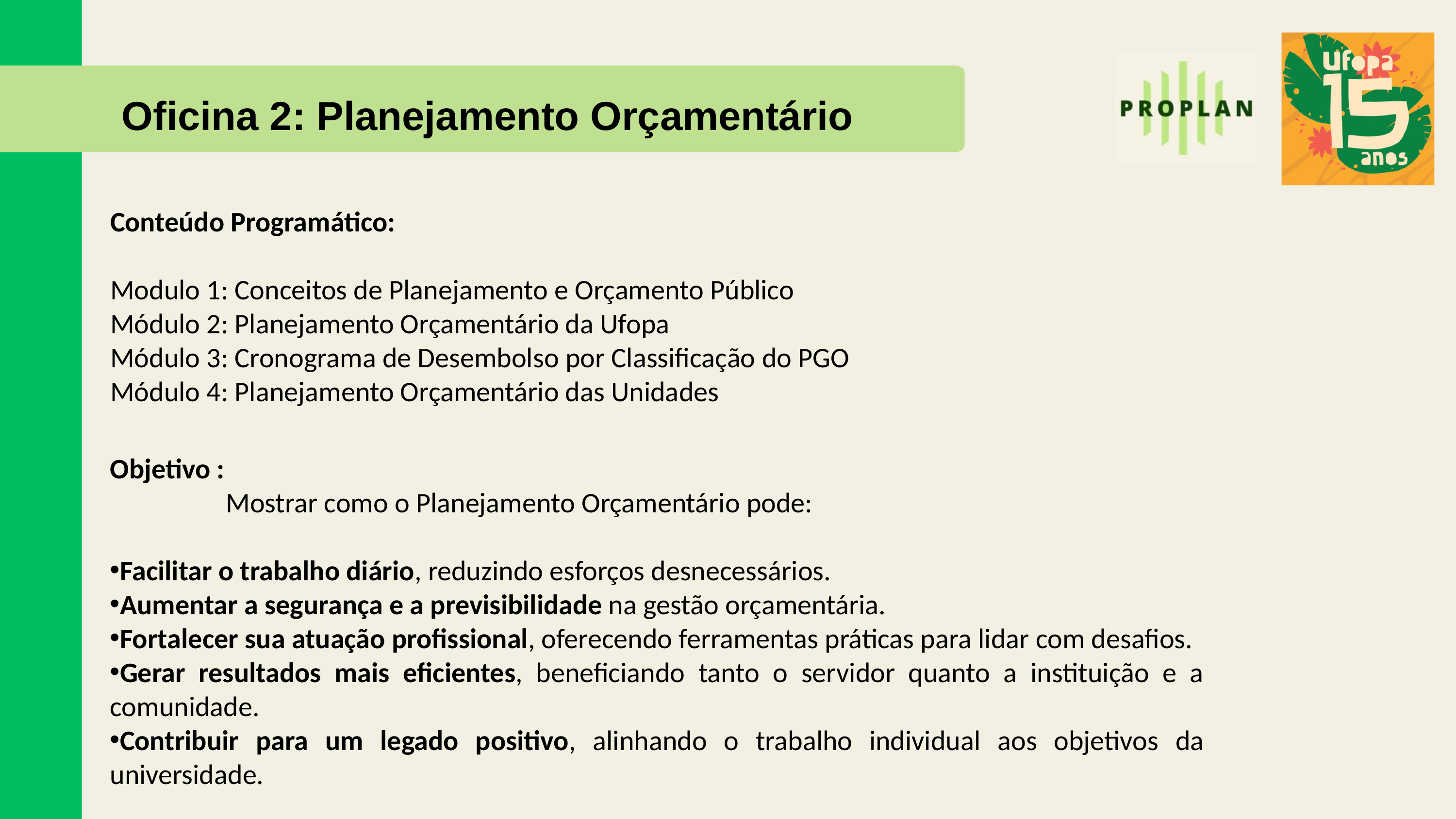

Oficina 2: Planejamento Orçamentário
Conteúdo Programático:

Modulo 1: Conceitos de Planejamento e Orçamento Público
Módulo 2: Planejamento Orçamentário da Ufopa
Módulo 3: Cronograma de Desembolso por Classificação do PGO
Módulo 4: Planejamento Orçamentário das Unidades
Objetivo :
                  Mostrar como o Planejamento Orçamentário pode:

Facilitar o trabalho diário, reduzindo esforços desnecessários.
Aumentar a segurança e a previsibilidade na gestão orçamentária.
Fortalecer sua atuação profissional, oferecendo ferramentas práticas para lidar com desafios.
Gerar resultados mais eficientes, beneficiando tanto o servidor quanto a instituição e a comunidade.
Contribuir para um legado positivo, alinhando o trabalho individual aos objetivos da universidade.